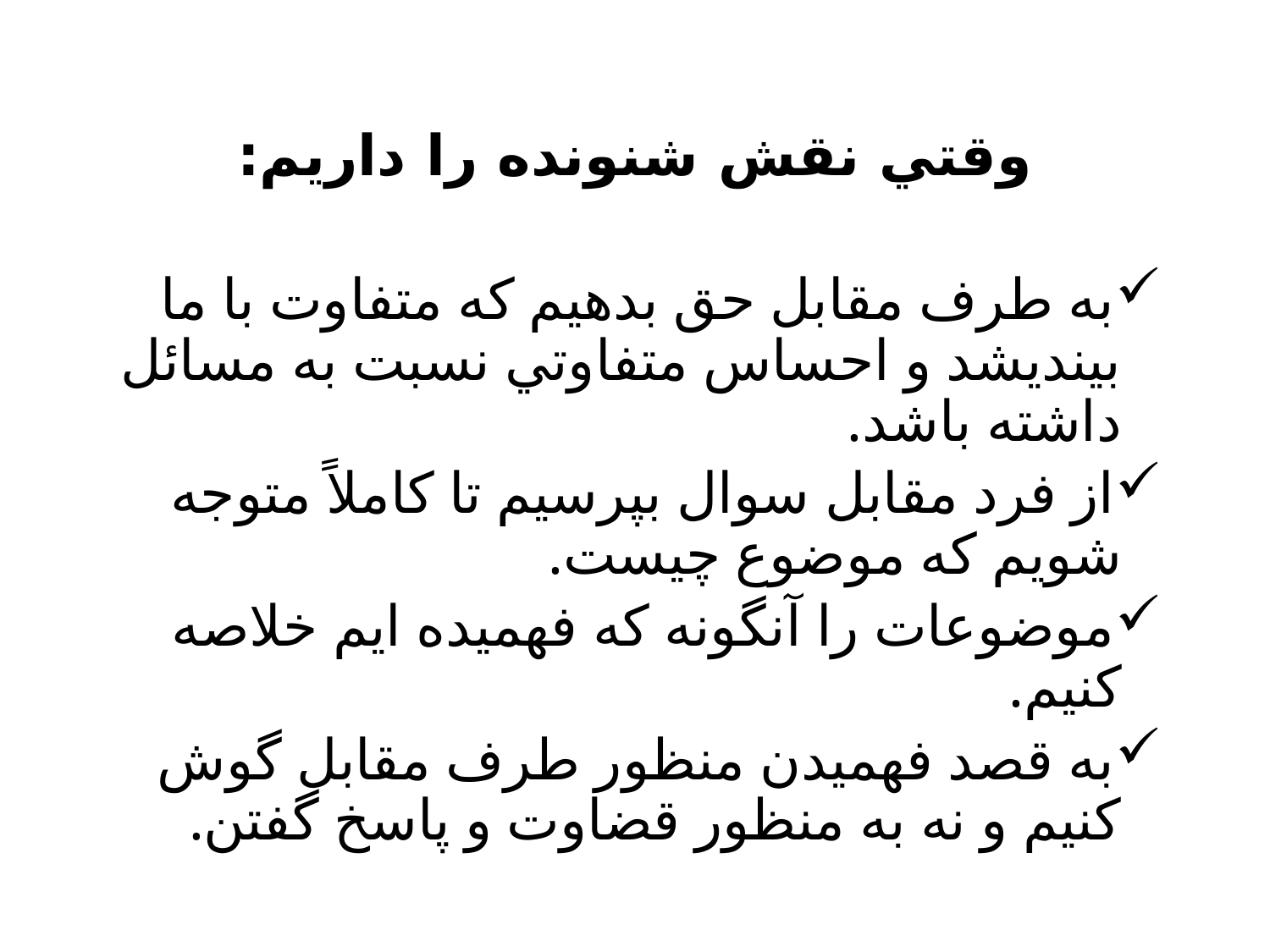

# وقتي نقش شنونده را داریم:
به طرف مقابل حق بدهيم که متفاوت با ما بينديشد و احساس متفاوتي نسبت به مسائل داشته باشد.
از فرد مقابل سوال بپرسیم تا کاملاً متوجه شویم که موضوع چيست.
موضوعات را آنگونه که فهميده ایم خلاصه کنیم.
به قصد فهميدن منظور طرف مقابل گوش کنیم و نه به منظور قضاوت و پاسخ گفتن.